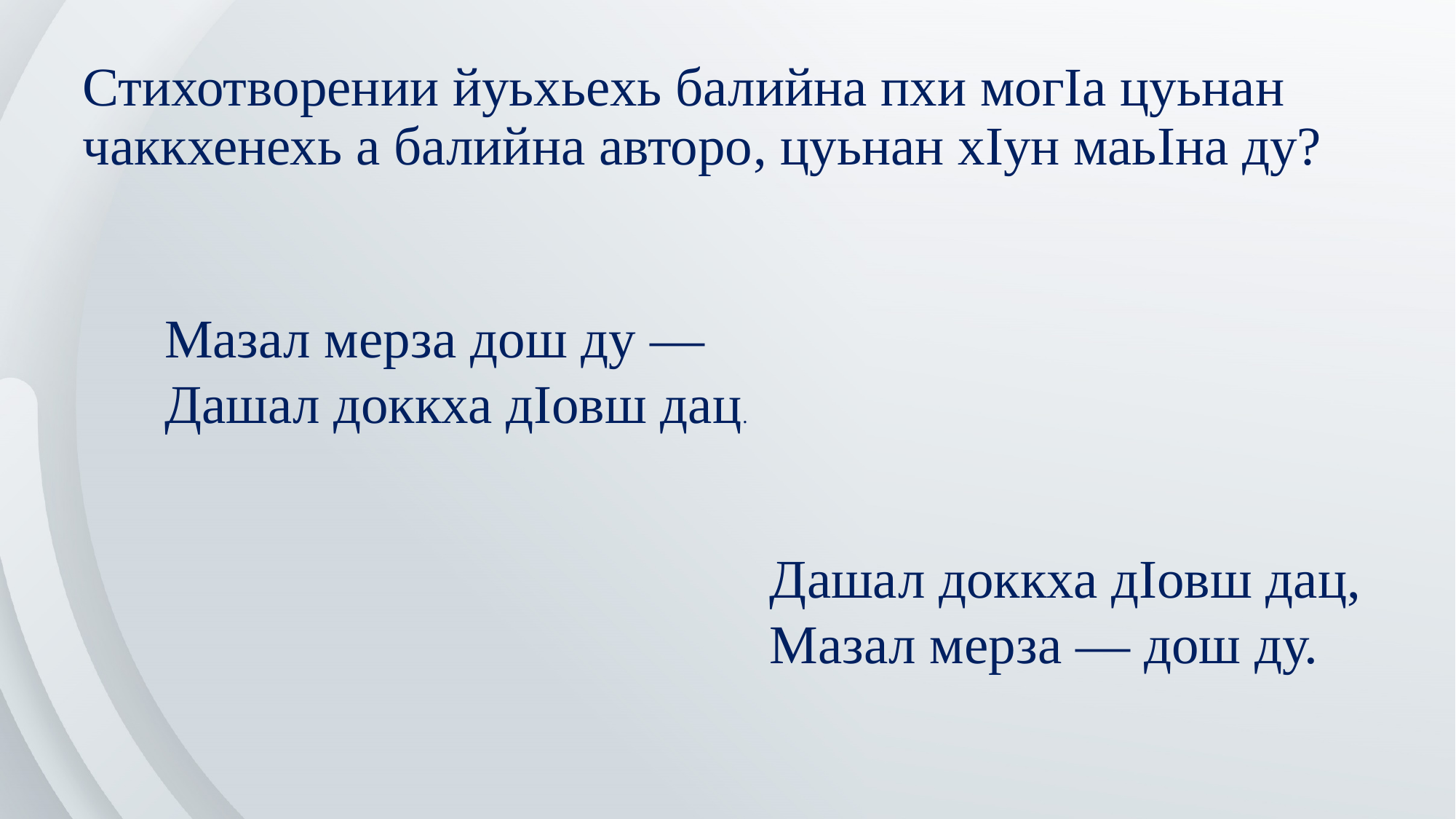

Стихотворении йуьхьехь балийна пхи могIа цуьнан чаккхенехь а балийна авторо, цуьнан хIун маьIна ду?
Мазал мерза дош ду —
Дашал доккха дIовш дац.
Дашал доккха дIовш дац,
Мазал мерза — дош ду.